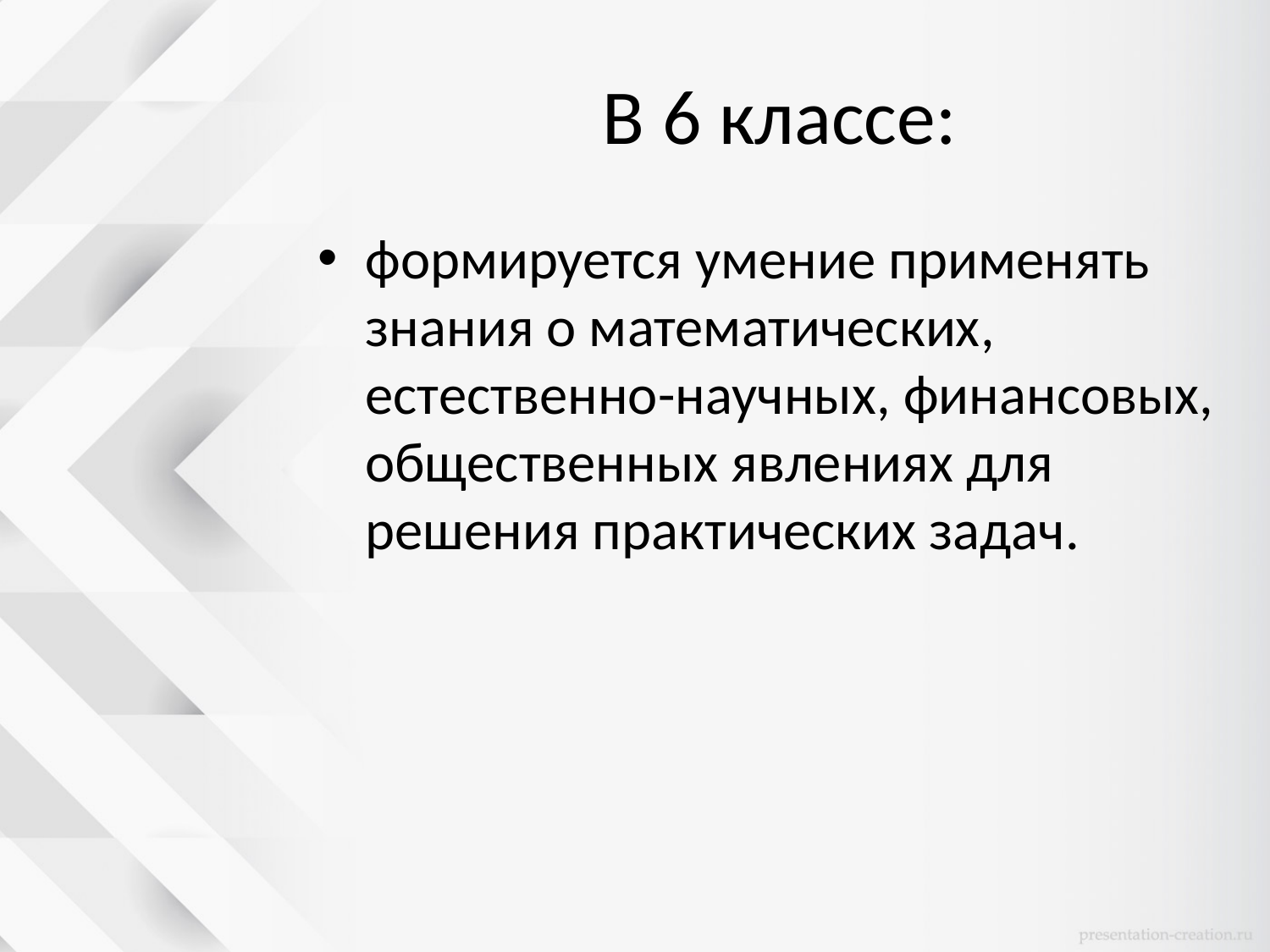

# В 6 классе:
формируется умение применять знания о математических, естественно-научных, финансовых, общественных явлениях для решения практических задач.